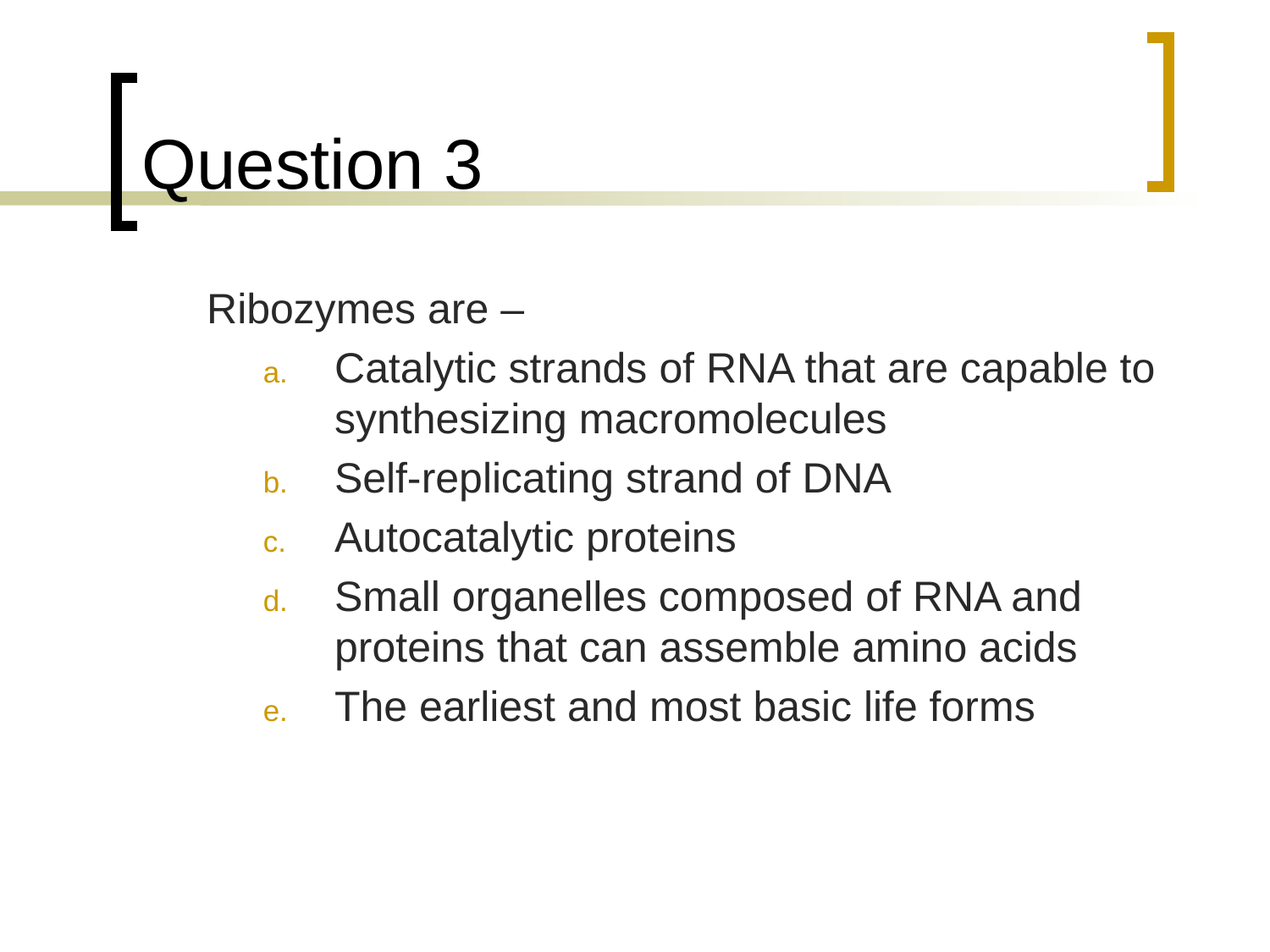

# Question 3
	Ribozymes are –
Catalytic strands of RNA that are capable to synthesizing macromolecules
Self-replicating strand of DNA
Autocatalytic proteins
Small organelles composed of RNA and proteins that can assemble amino acids
The earliest and most basic life forms